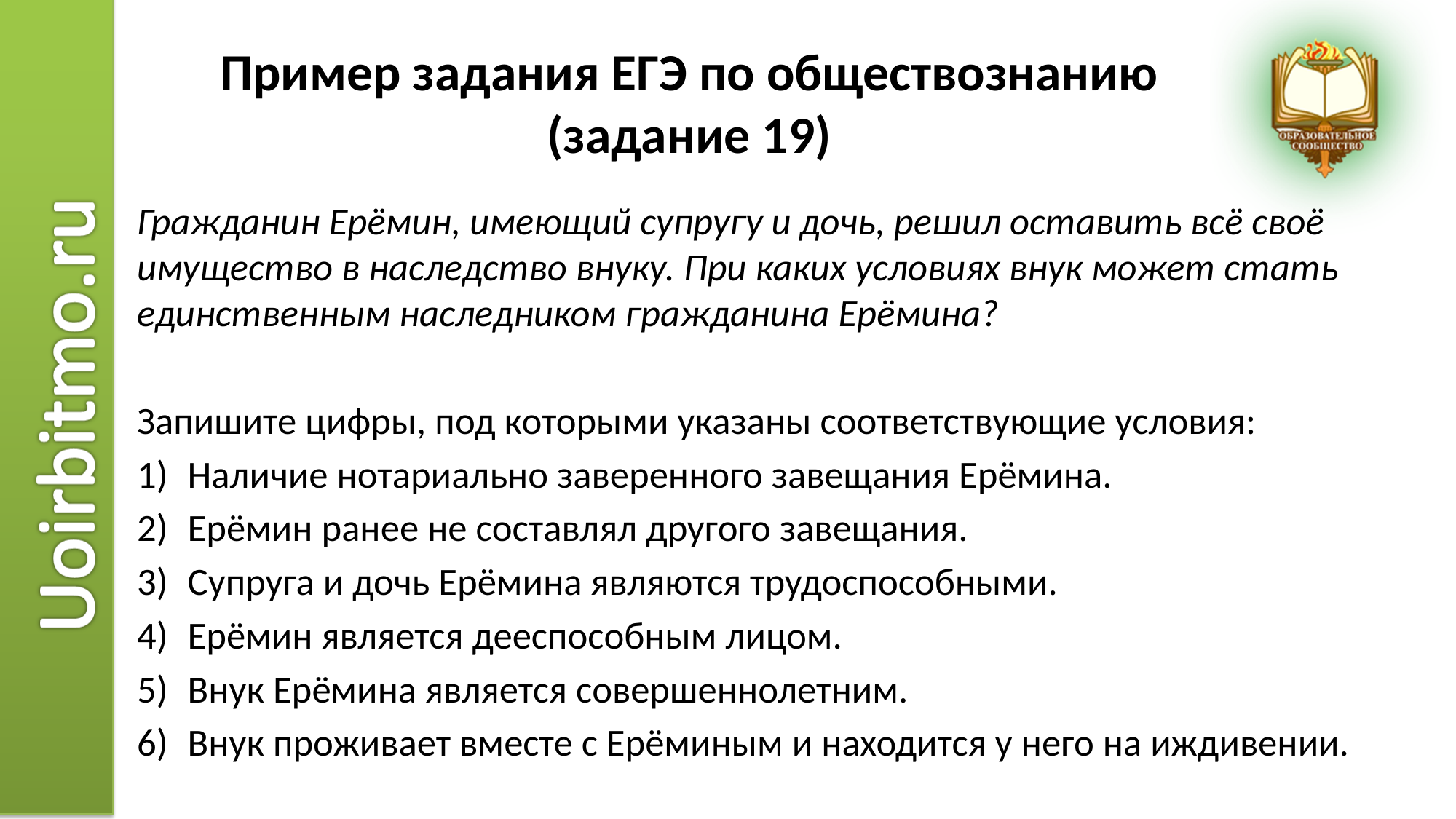

# Пример задания ЕГЭ по обществознанию (задание 19)
Гражданин Ерёмин, имеющий супругу и дочь, решил оставить всё своё имущество в наследство внуку. При каких условиях внук может стать единственным наследником гражданина Ерёмина?

Запишите цифры, под которыми указаны соответствующие условия:
Наличие нотариально заверенного завещания Ерёмина.
Ерёмин ранее не составлял другого завещания.
Супруга и дочь Ерёмина являются трудоспособными.
Ерёмин является дееспособным лицом.
Внук Ерёмина является совершеннолетним.
Внук проживает вместе с Ерёминым и находится у него на иждивении.